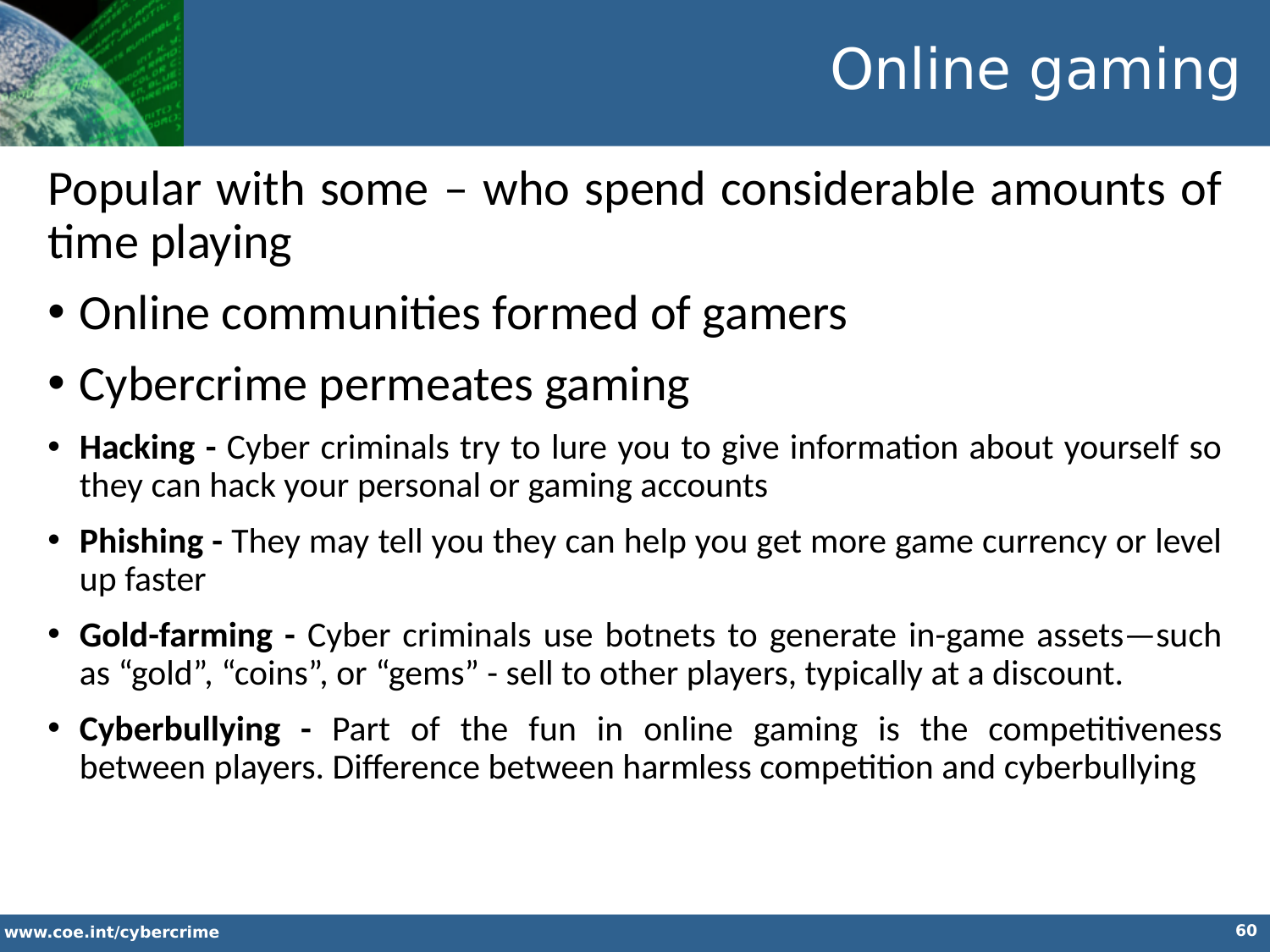

Online gaming
Popular with some – who spend considerable amounts of time playing
Online communities formed of gamers
Cybercrime permeates gaming
Hacking - Cyber criminals try to lure you to give information about yourself so they can hack your personal or gaming accounts
Phishing - They may tell you they can help you get more game currency or level up faster
Gold-farming - Cyber criminals use botnets to generate in-game assets—such as “gold”, “coins”, or “gems” - sell to other players, typically at a discount.
Cyberbullying - Part of the fun in online gaming is the competitiveness between players. Difference between harmless competition and cyberbullying